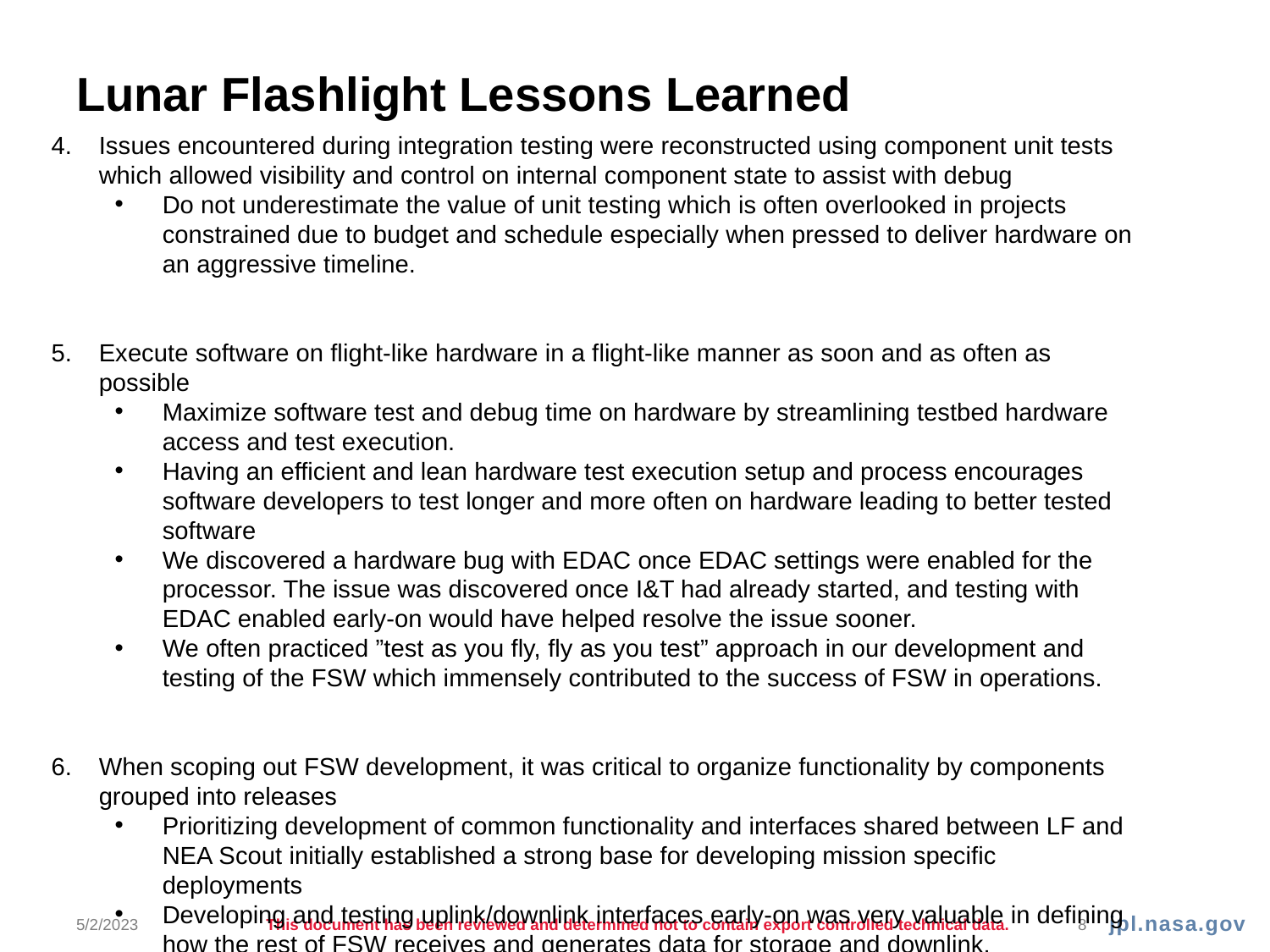

# Lunar Flashlight Lessons Learned
Issues encountered during integration testing were reconstructed using component unit tests which allowed visibility and control on internal component state to assist with debug
Do not underestimate the value of unit testing which is often overlooked in projects constrained due to budget and schedule especially when pressed to deliver hardware on an aggressive timeline.

Execute software on flight-like hardware in a flight-like manner as soon and as often as possible
Maximize software test and debug time on hardware by streamlining testbed hardware access and test execution.
Having an efficient and lean hardware test execution setup and process encourages software developers to test longer and more often on hardware leading to better tested software
We discovered a hardware bug with EDAC once EDAC settings were enabled for the processor. The issue was discovered once I&T had already started, and testing with EDAC enabled early-on would have helped resolve the issue sooner.
We often practiced ”test as you fly, fly as you test” approach in our development and testing of the FSW which immensely contributed to the success of FSW in operations.

When scoping out FSW development, it was critical to organize functionality by components grouped into releases
Prioritizing development of common functionality and interfaces shared between LF and NEA Scout initially established a strong base for developing mission specific deployments
Developing and testing uplink/downlink interfaces early-on was very valuable in defining how the rest of FSW receives and generates data for storage and downlink.

5/2/2023
This document has been reviewed and determined not to contain export controlled technical data.
8